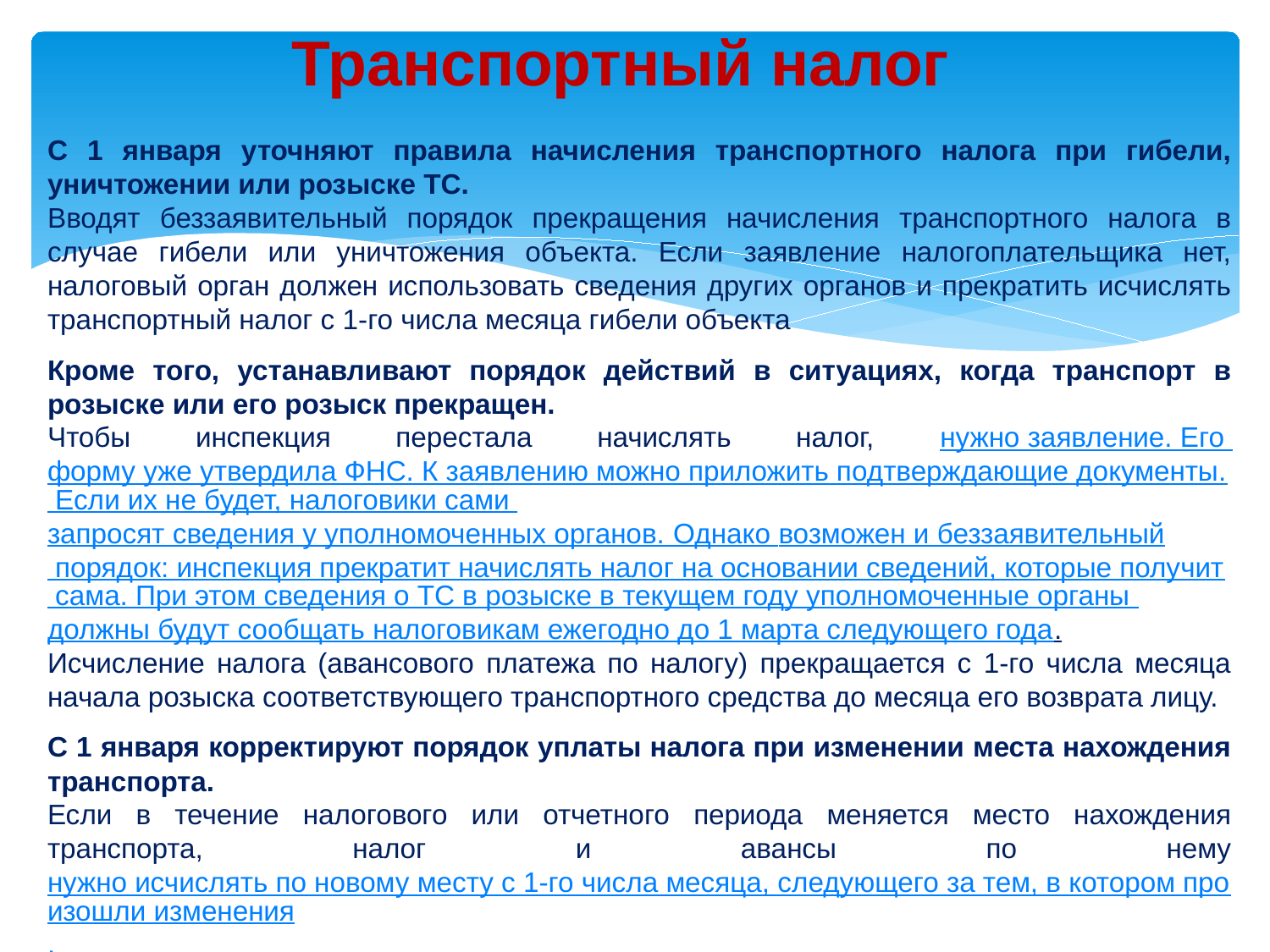

# Транспортный налог
С 1 января уточняют правила начисления транспортного налога при гибели, уничтожении или розыске ТС.
Вводят беззаявительный порядок прекращения начисления транспортного налога в случае гибели или уничтожения объекта. Если заявление налогоплательщика нет, налоговый орган должен использовать сведения других органов и прекратить исчислять транспортный налог с 1-го числа месяца гибели объекта

Кроме того, устанавливают порядок действий в ситуациях, когда транспорт в розыске или его розыск прекращен.
Чтобы инспекция перестала начислять налог, нужно заявление. Его форму уже утвердила ФНС. К заявлению можно приложить подтверждающие документы. Если их не будет, налоговики сами запросят сведения у уполномоченных органов. Однако возможен и беззаявительный порядок: инспекция прекратит начислять налог на основании сведений, которые получит сама. При этом сведения о ТС в розыске в текущем году уполномоченные органы должны будут сообщать налоговикам ежегодно до 1 марта следующего года.
Исчисление налога (авансового платежа по налогу) прекращается с 1-го числа месяца начала розыска соответствующего транспортного средства до месяца его возврата лицу.

С 1 января корректируют порядок уплаты налога при изменении места нахождения транспорта.
Если в течение налогового или отчетного периода меняется место нахождения транспорта, налог и авансы по нему нужно исчислять по новому месту с 1-го числа месяца, следующего за тем, в котором произошли изменения.